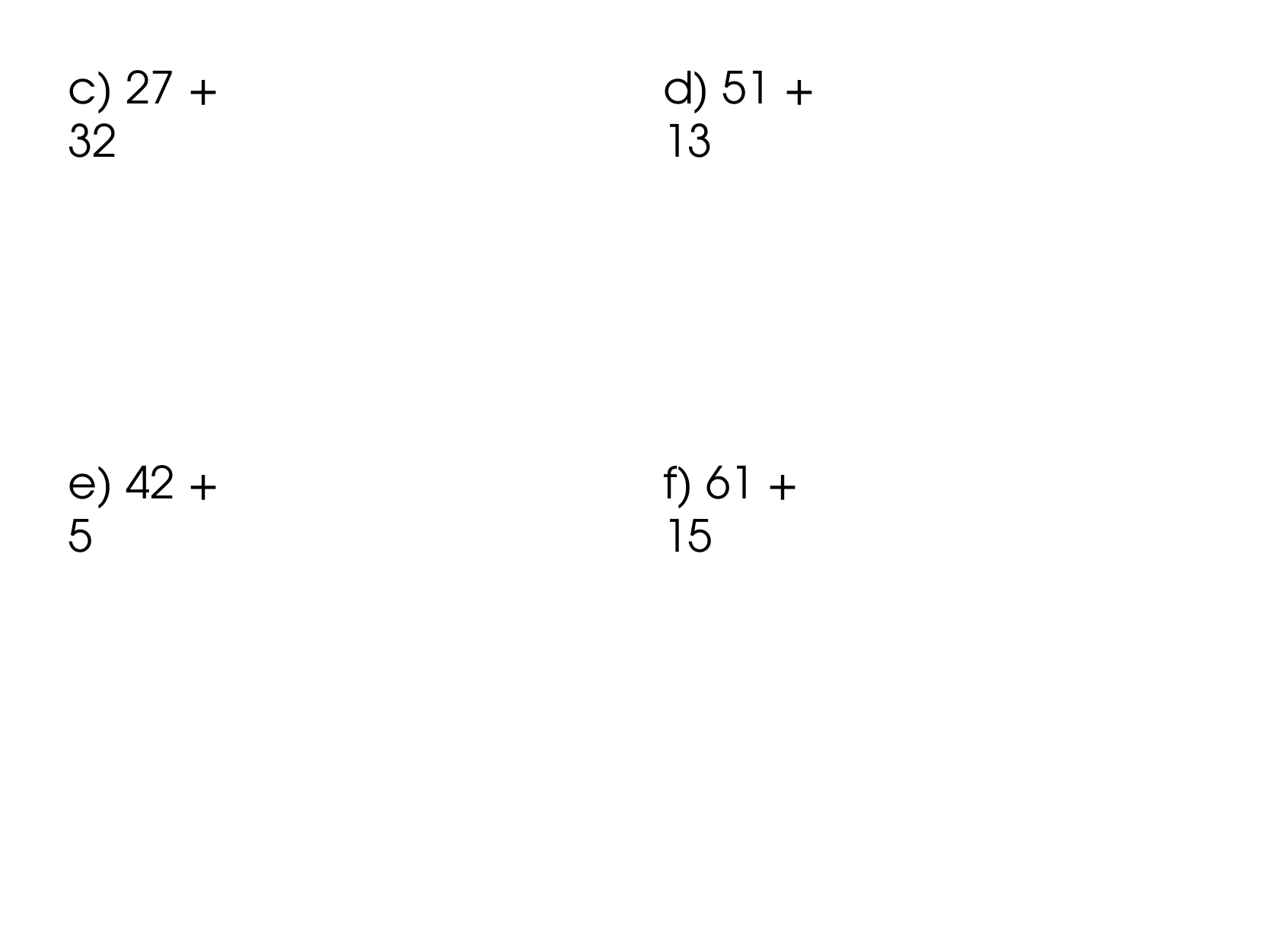

c) 27 + 32
d) 51 + 13
e) 42 + 5
f) 61 + 15